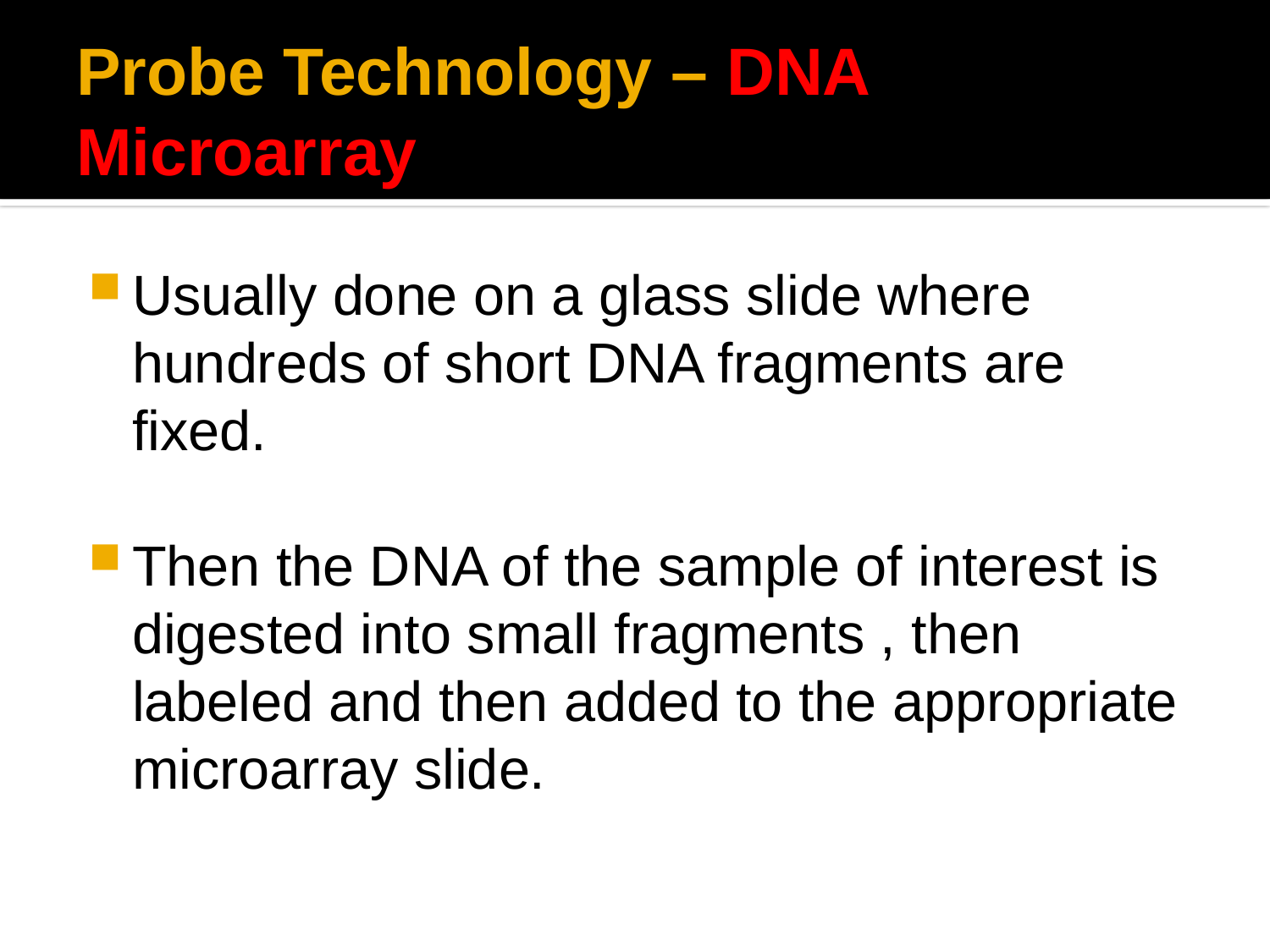

# Probe Technology – DNA Microarray
Usually done on a glass slide where hundreds of short DNA fragments are fixed.

Then the DNA of the sample of interest is digested into small fragments , then labeled and then added to the appropriate microarray slide.